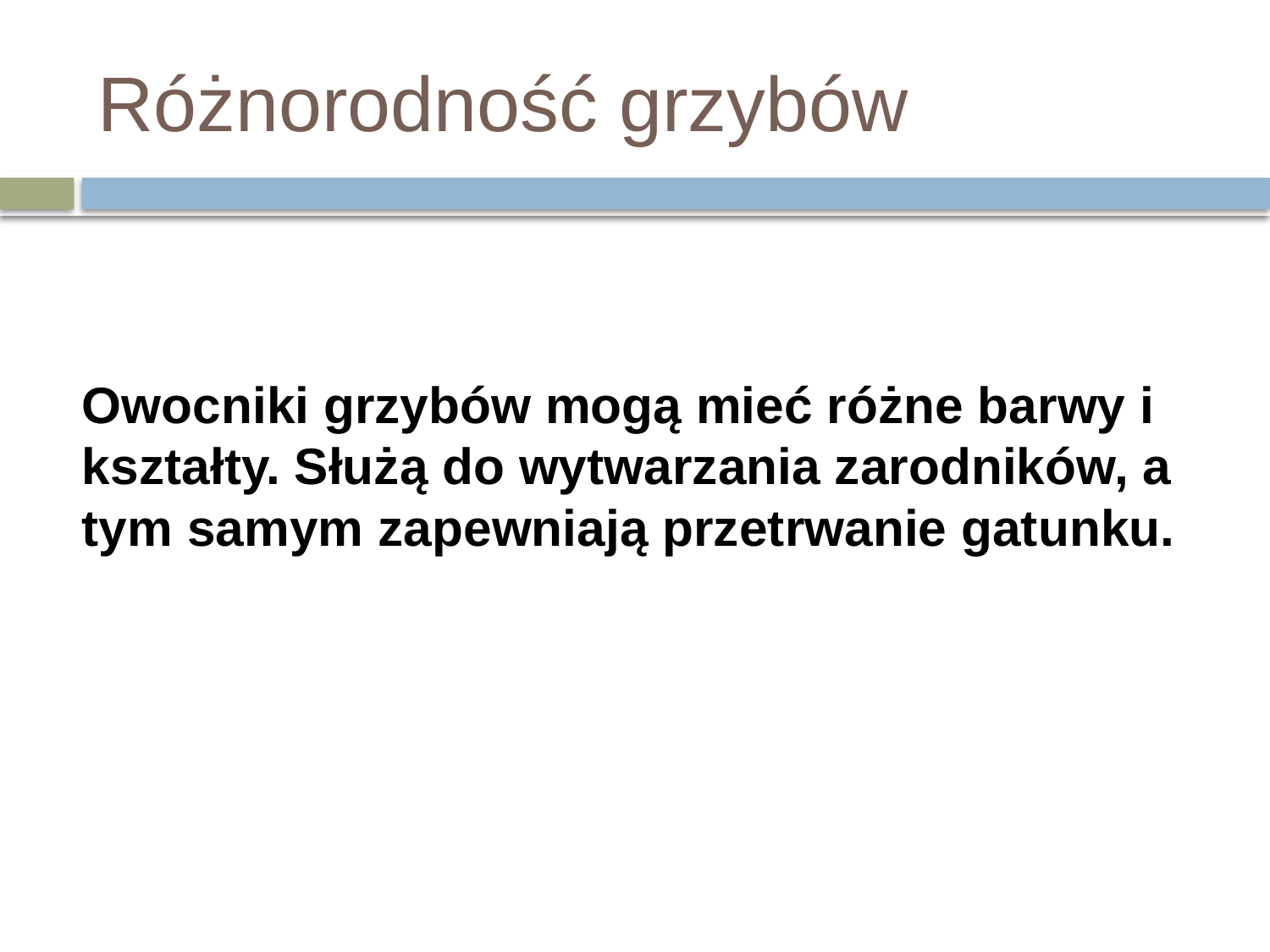

# Różnorodność grzybów
Owocniki grzybów mogą mieć różne barwy i kształty. Służą do wytwarzania zarodników, a tym samym zapewniają przetrwanie gatunku.